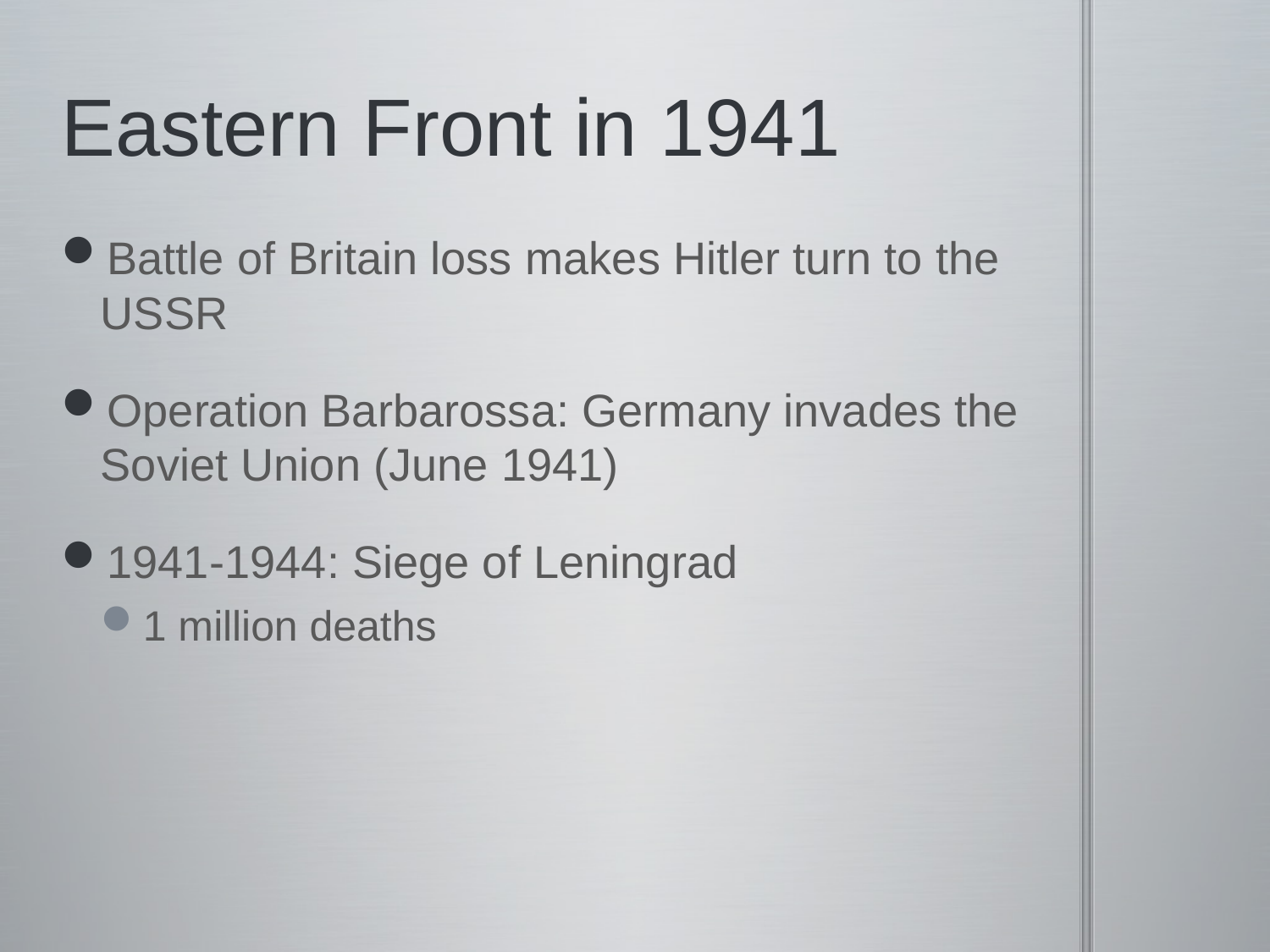

# Eastern Front in 1941
Battle of Britain loss makes Hitler turn to the USSR
Operation Barbarossa: Germany invades the Soviet Union (June 1941)
1941-1944: Siege of Leningrad
1 million deaths